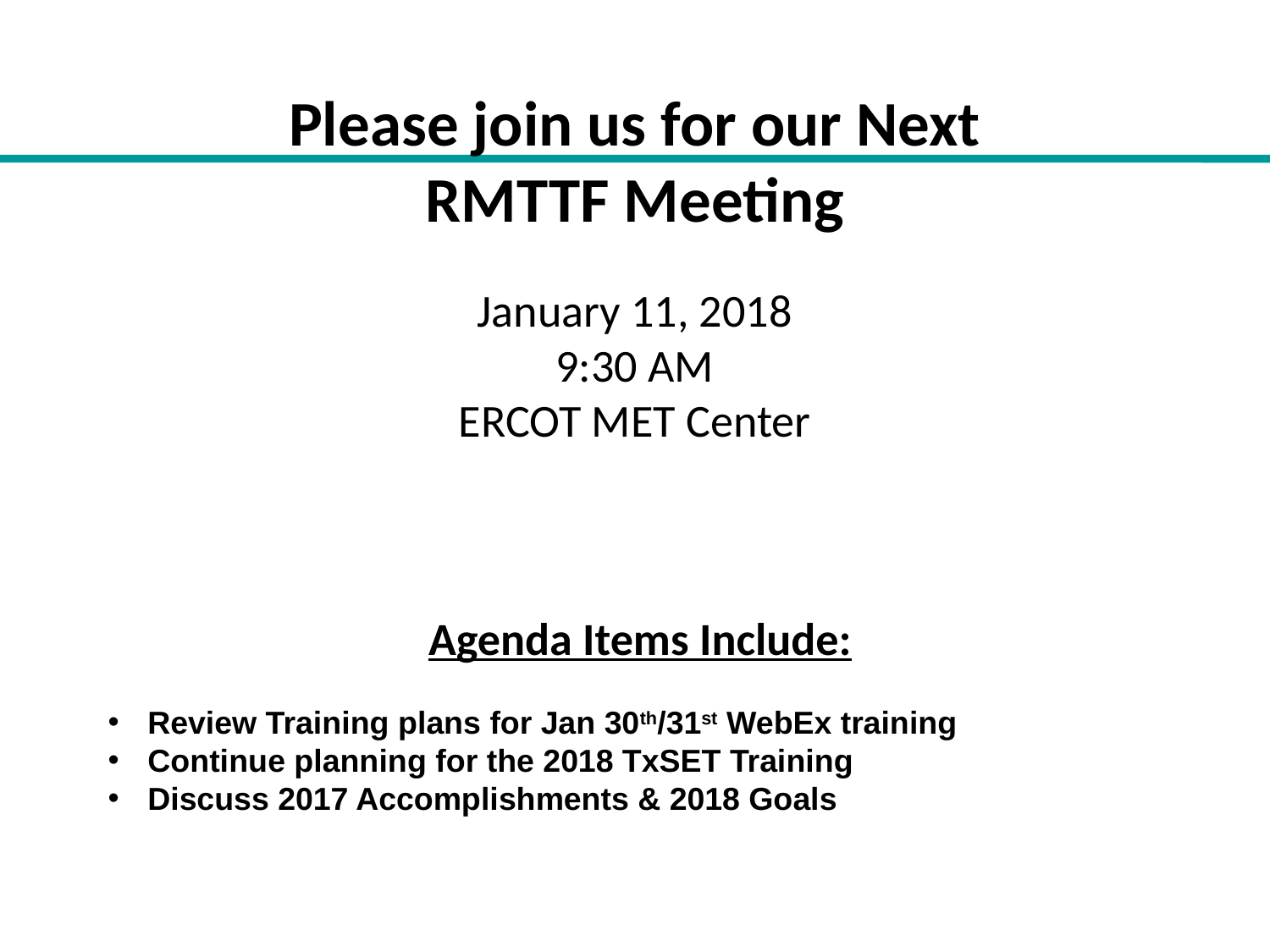

# Please join us for our Next RMTTF Meeting
January 11, 2018
9:30 AM
ERCOT MET Center

Agenda Items Include:

Review Training plans for Jan 30th/31st WebEx training
Continue planning for the 2018 TxSET Training
Discuss 2017 Accomplishments & 2018 Goals